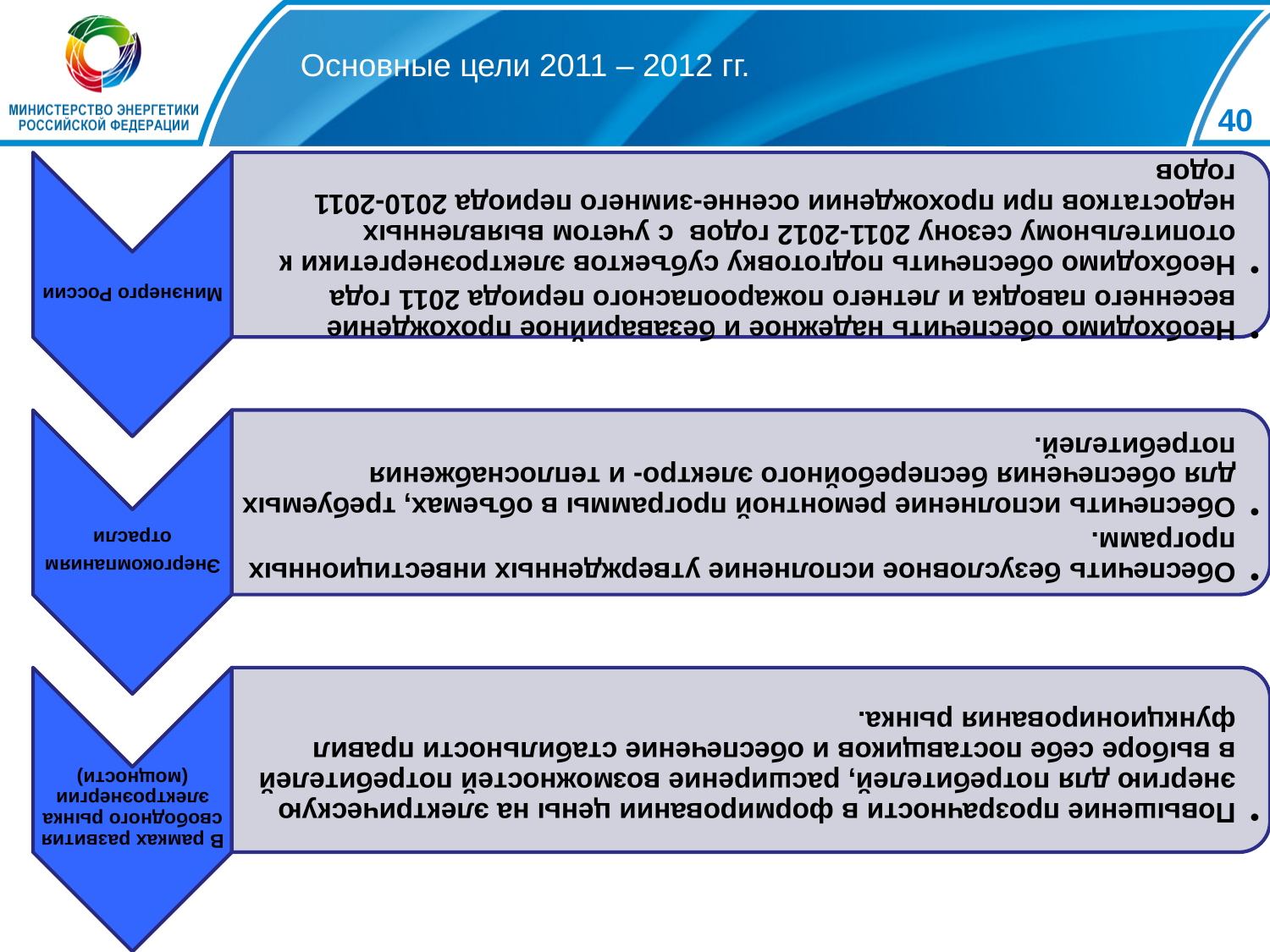

40
# Основные цели 2011 – 2012 гг.
Минэнерго России
Необходимо обеспечить надежное и безаварийное прохождение весеннего паводка и летнего пожароопасного периода 2011 года
Необходимо обеспечить подготовку субъектов электроэнергетики к отопительному сезону 2011-2012 годов  с учетом выявленных недостатков при прохождении осенне-зимнего периода 2010-2011 годов
Энергокомпаниям
отрасли
Обеспечить безусловное исполнение утвержденных инвестиционных программ.
Обеспечить исполнение ремонтной программы в объемах, требуемых для обеспечения бесперебойного электро- и теплоснабжения потребителей.
В рамках развития свободного рынка электроэнергии (мощности)
Повышение прозрачности в формировании цены на электрическую энергию для потребителей, расширение возможностей потребителей в выборе себе поставщиков и обеспечение стабильности правил функционирования рынка.